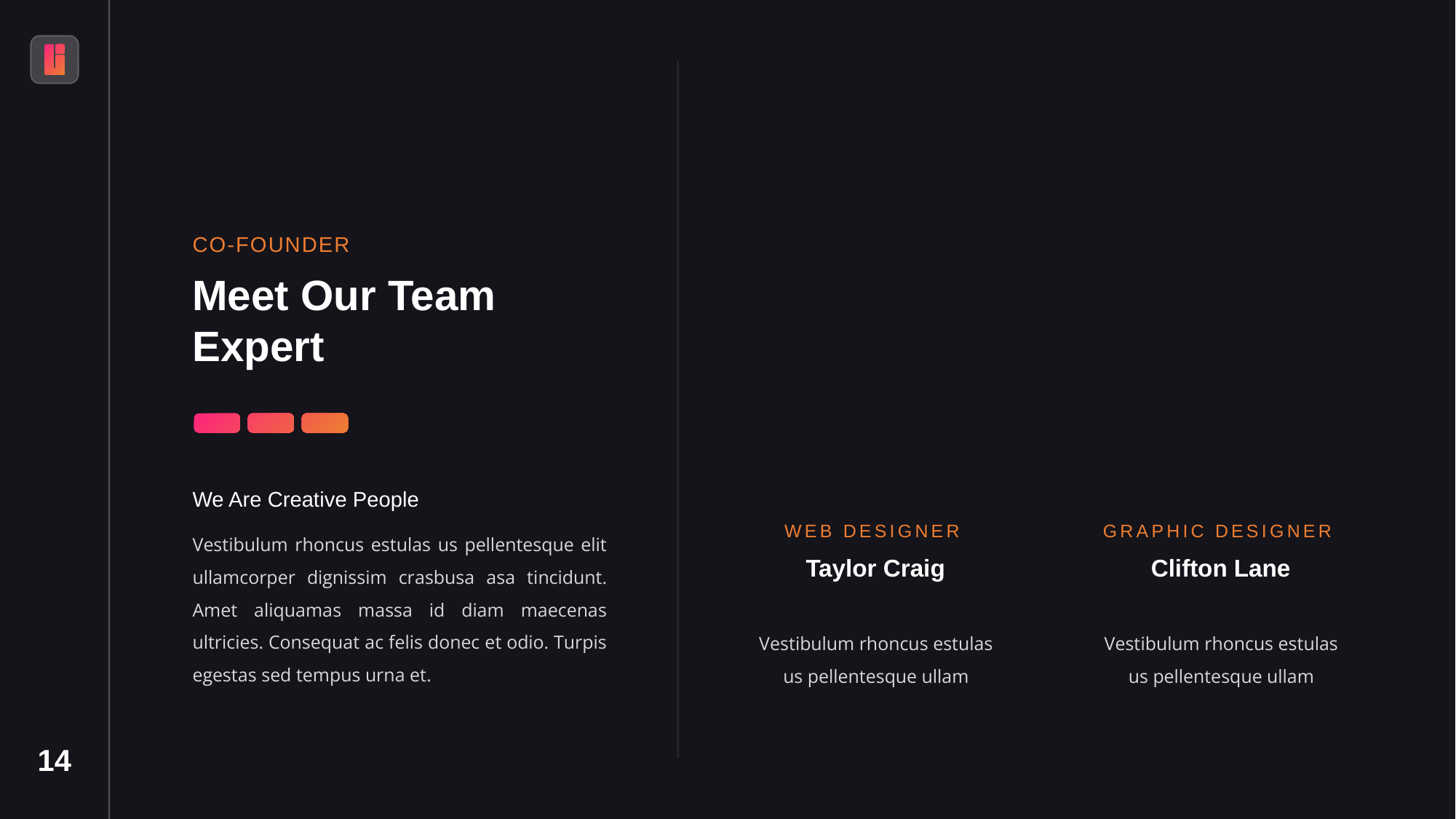

CO-FOUNDER
Meet Our Team Expert

We Are Creative People
Vestibulum rhoncus estulas us pellentesque elit ullamcorper dignissim crasbusa asa tincidunt. Amet aliquamas massa id diam maecenas ultricies. Consequat ac felis donec et odio. Turpis egestas sed tempus urna et.
WEB DESIGNER
Taylor Craig
Vestibulum rhoncus estulas us pellentesque ullam
GRAPHIC DESIGNER
Clifton Lane
Vestibulum rhoncus estulas us pellentesque ullam